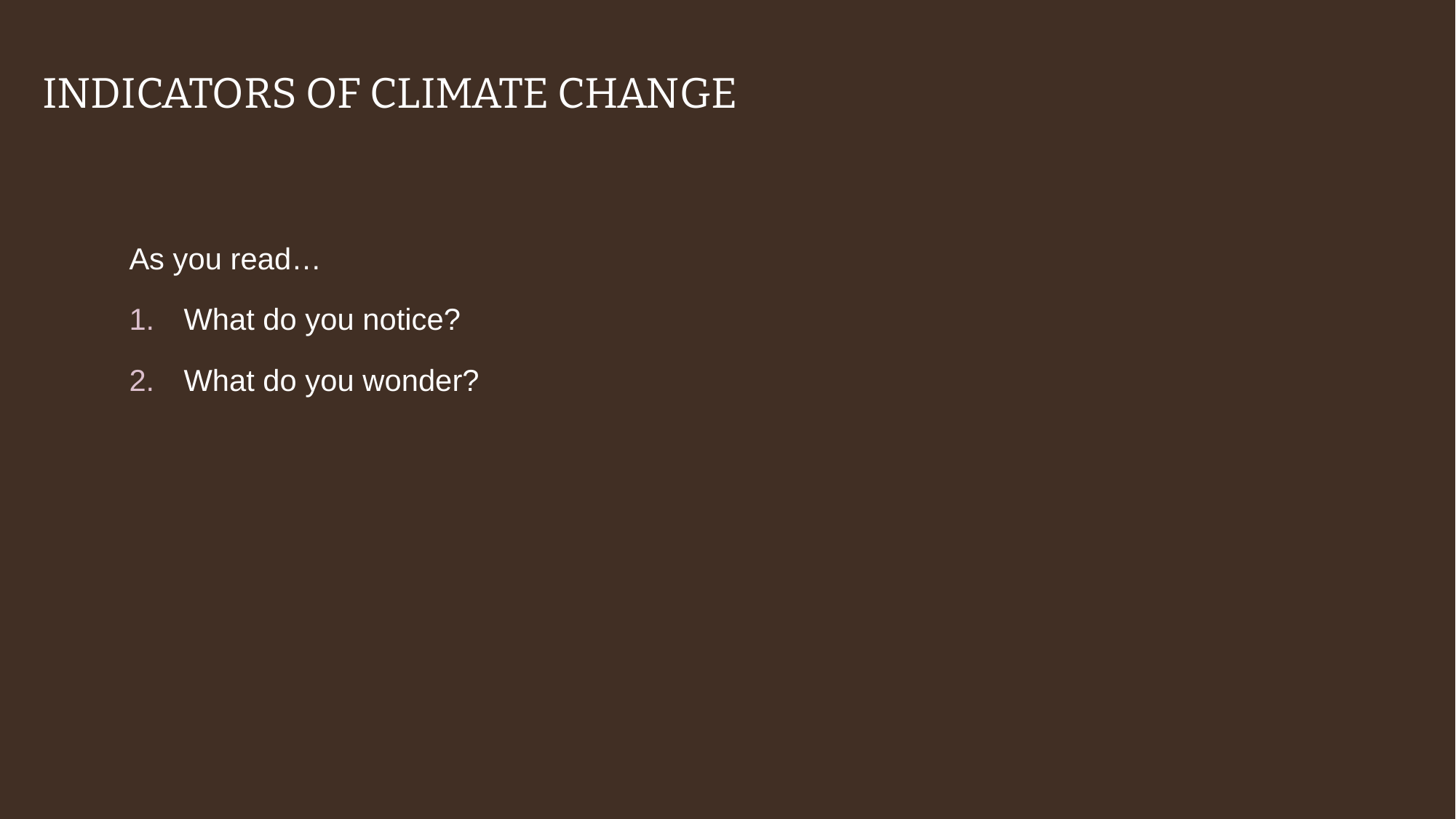

# INDICATORS OF CLIMATE CHANGE
As you read…
What do you notice?
What do you wonder?